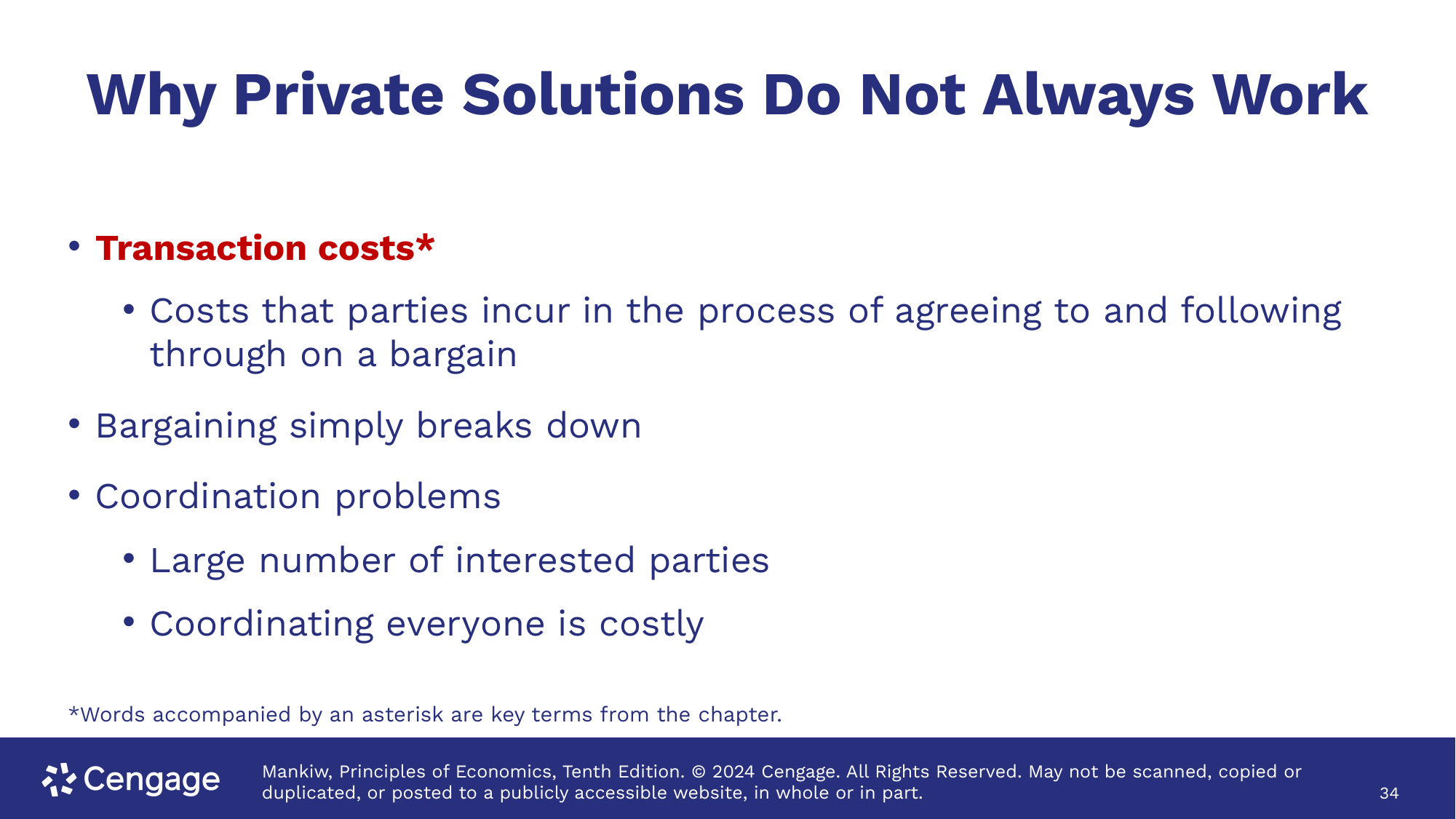

# Why Private Solutions Do Not Always Work
Transaction costs*
Costs that parties incur in the process of agreeing to and following through on a bargain
Bargaining simply breaks down
Coordination problems
Large number of interested parties
Coordinating everyone is costly
*Words accompanied by an asterisk are key terms from the chapter.